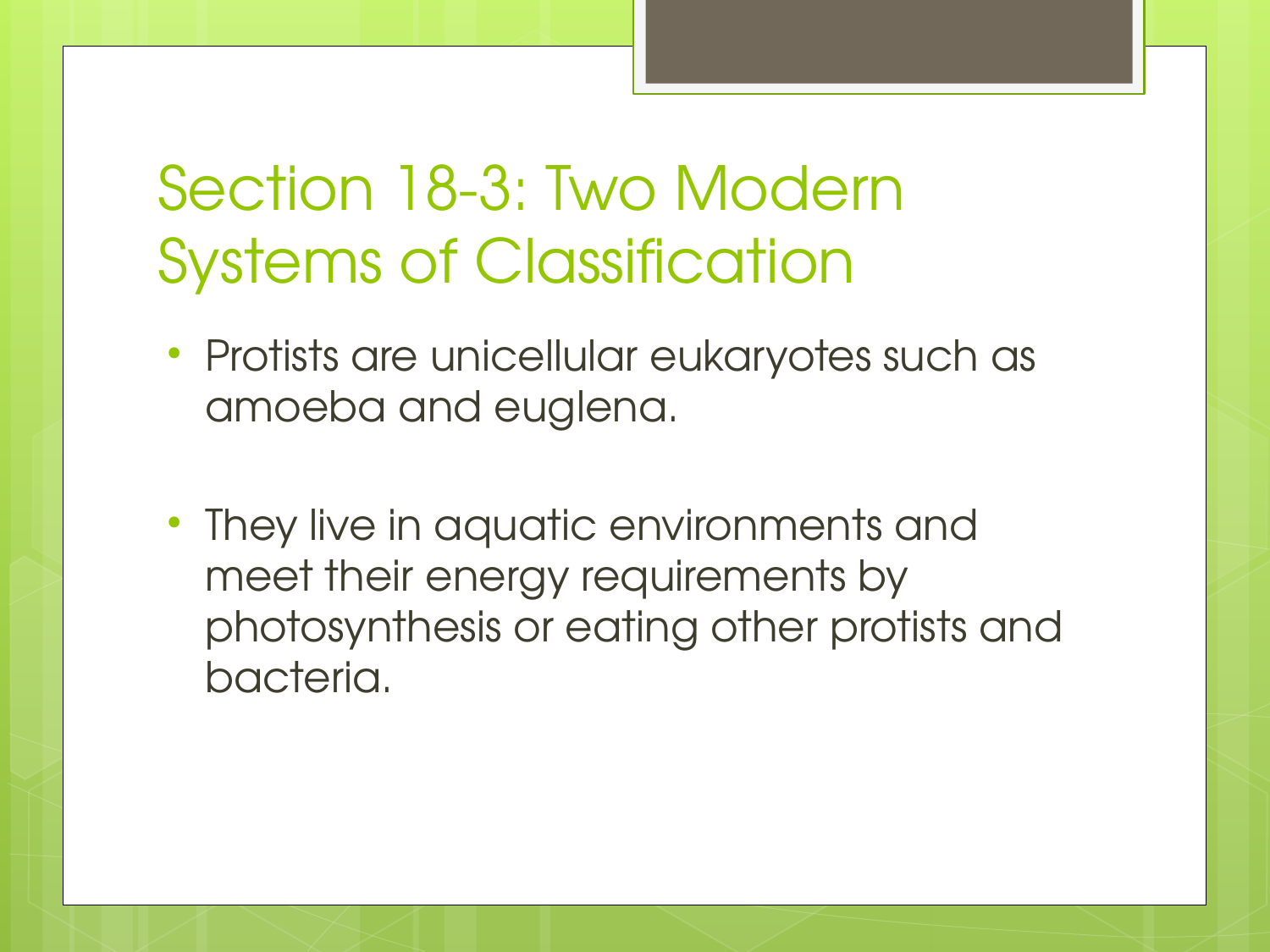

# Section 18-3: Two Modern Systems of Classification
Protists are unicellular eukaryotes such as amoeba and euglena.

They live in aquatic environments and meet their energy requirements by photosynthesis or eating other protists and bacteria.